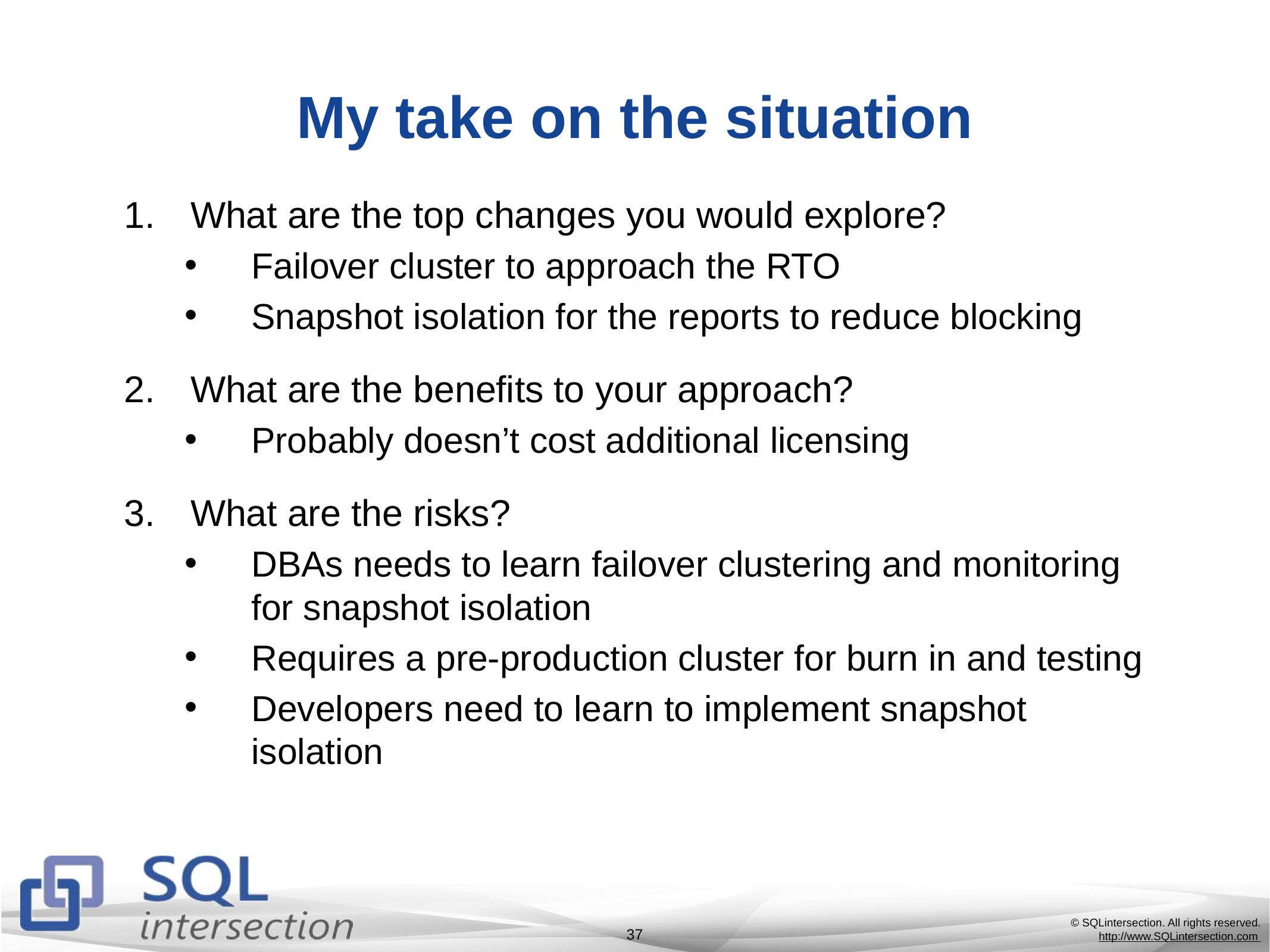

# My take on the situation
What are the top changes you would explore?
Failover cluster to approach the RTO
Snapshot isolation for the reports to reduce blocking
What are the benefits to your approach?
Probably doesn’t cost additional licensing
What are the risks?
DBAs needs to learn failover clustering and monitoring for snapshot isolation
Requires a pre-production cluster for burn in and testing
Developers need to learn to implement snapshot isolation